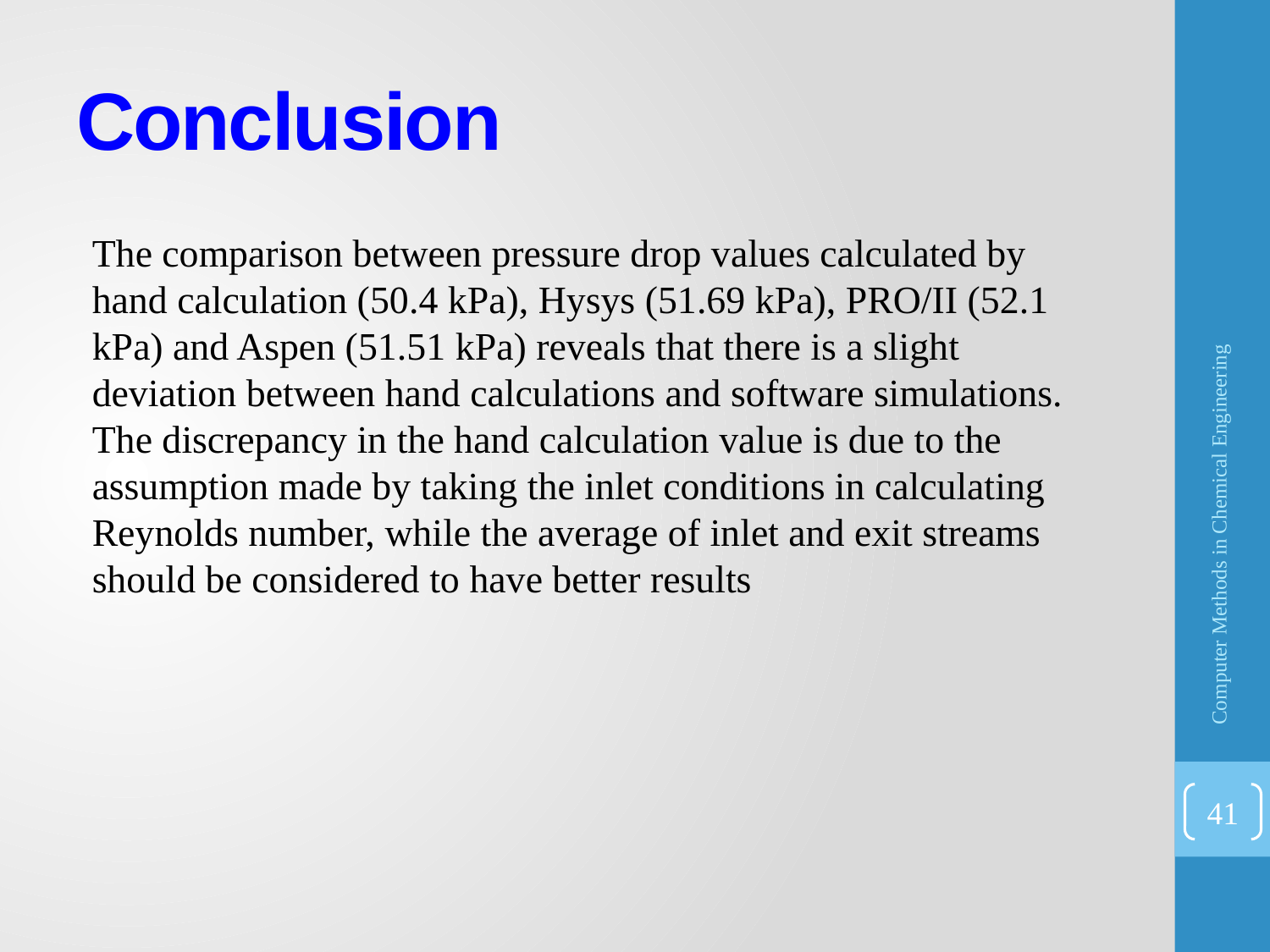

# Conclusion
The comparison between pressure drop values calculated by hand calculation (50.4 kPa), Hysys (51.69 kPa), PRO/II (52.1 kPa) and Aspen (51.51 kPa) reveals that there is a slight deviation between hand calculations and software simulations. The discrepancy in the hand calculation value is due to the assumption made by taking the inlet conditions in calculating Reynolds number, while the average of inlet and exit streams should be considered to have better results
Computer Methods in Chemical Engineering
41